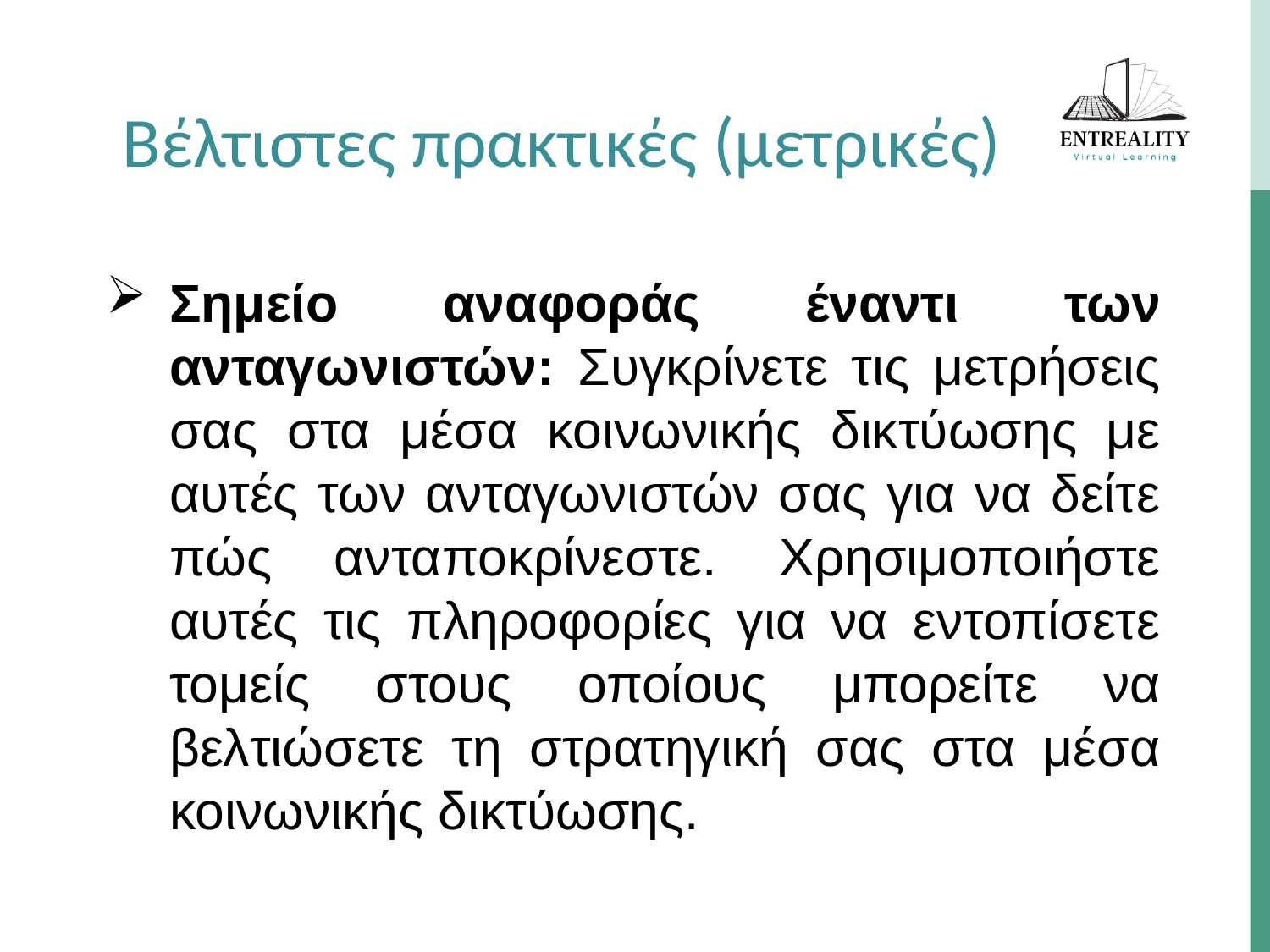

Βέλτιστες πρακτικές (μετρικές)
Σημείο αναφοράς έναντι των ανταγωνιστών: Συγκρίνετε τις μετρήσεις σας στα μέσα κοινωνικής δικτύωσης με αυτές των ανταγωνιστών σας για να δείτε πώς ανταποκρίνεστε. Χρησιμοποιήστε αυτές τις πληροφορίες για να εντοπίσετε τομείς στους οποίους μπορείτε να βελτιώσετε τη στρατηγική σας στα μέσα κοινωνικής δικτύωσης.